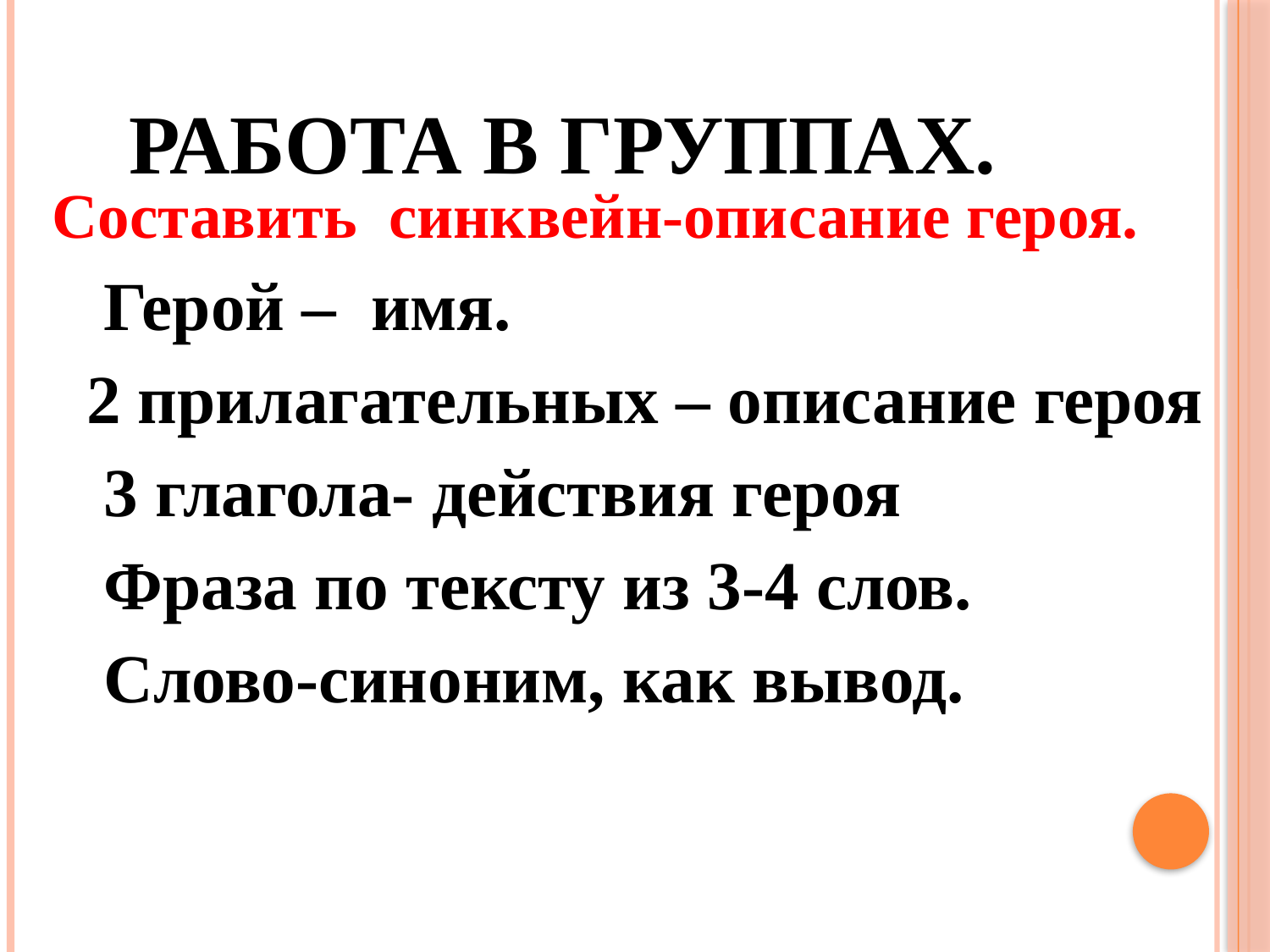

# Работа в группах.
Составить  синквейн-описание героя.
   Герой –  имя.
  2 прилагательных – описание героя
   3 глагола- действия героя
   Фраза по тексту из 3-4 слов.
   Слово-синоним, как вывод.